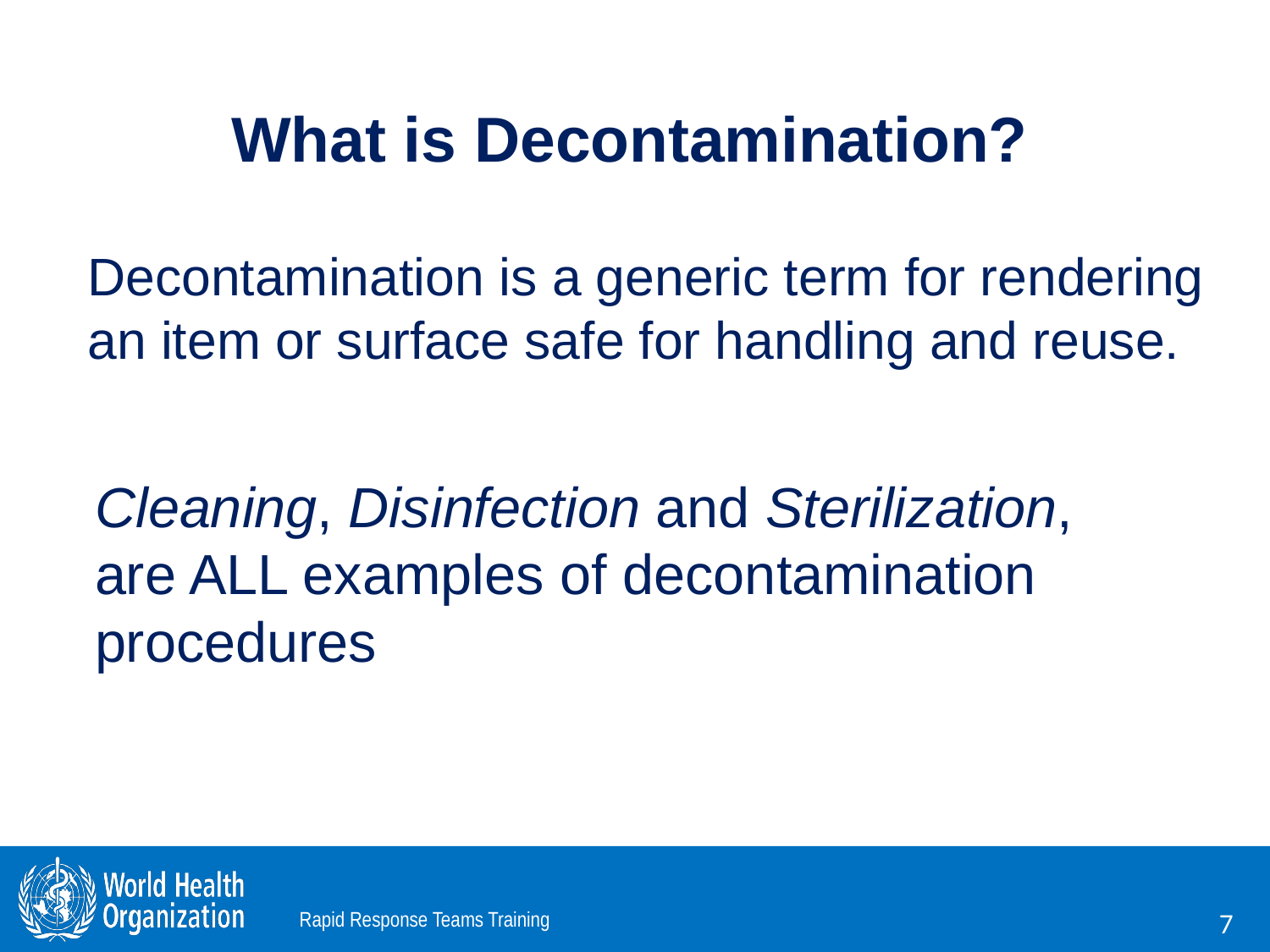

What is Decontamination?
Decontamination is a generic term for rendering  an item or surface safe for handling and reuse.
Cleaning, Disinfection and Sterilization, are ALL examples of decontamination procedures